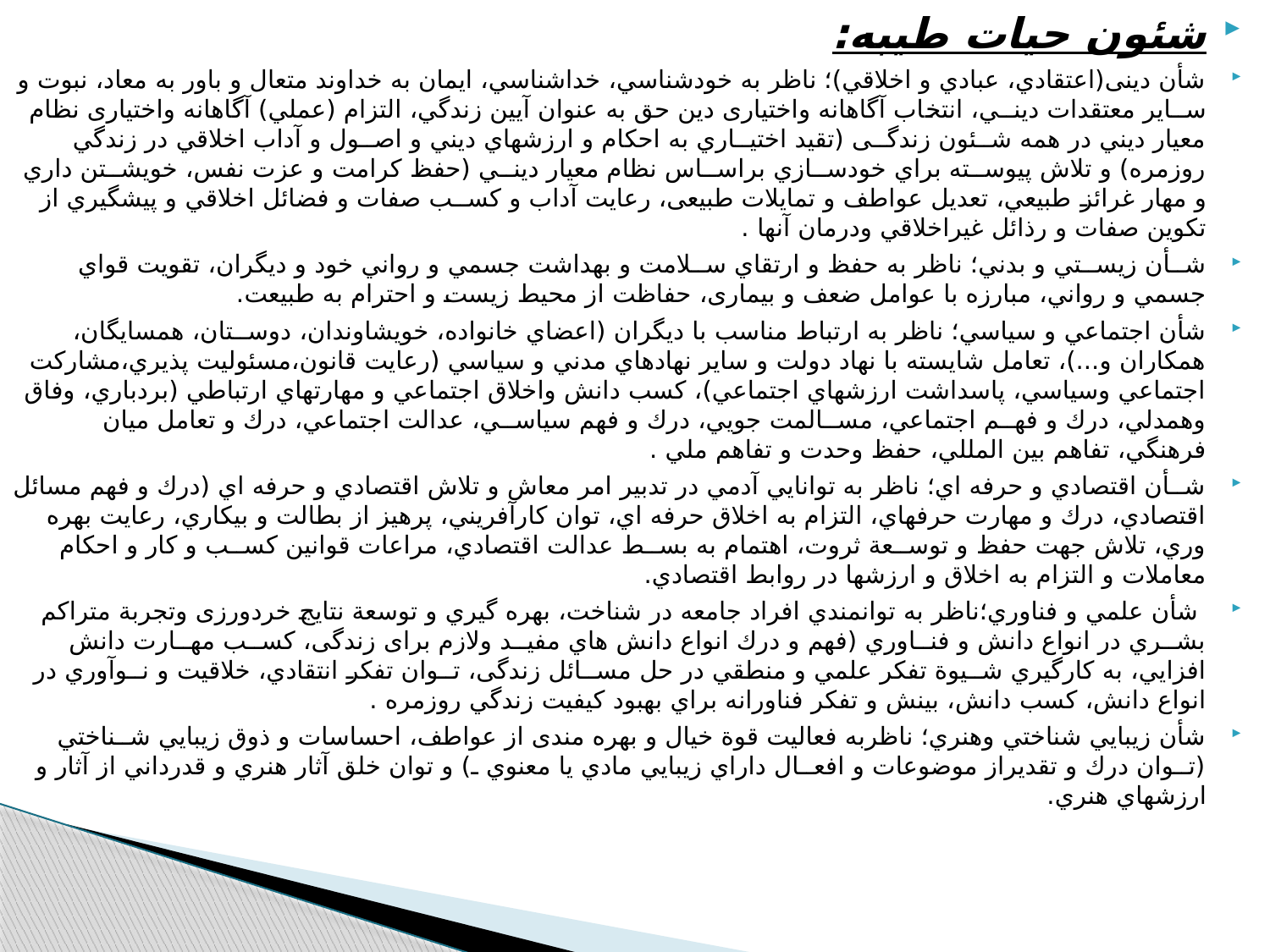

شئون حیات طیبه:
شأن دينی(اعتقادي، عبادي و اخلاقي)؛ ناظر به خودشناسي، خداشناسي، ايمان به خداوند متعال و باور به معاد، نبوت و ســاير معتقدات دينــي، انتخاب آگاهانه واختياری دين حق به عنوان آيين زندگي، التزام (عملي) آگاهانه واختياری نظام معيار ديني در همه شــئون زندگــی (تقيد اختيــاري به احكام و ارزشهاي ديني و اصــول و آداب اخلاقي در زندگي روزمره) و تلاش پيوســته براي خودســازي براســاس نظام معيار دينــي (حفظ كرامت و عزت نفس، خويشــتن داري و مهار غرائز طبيعي، تعديل عواطف و تمايلات طبيعی، رعايت آداب و كســب صفات و فضائل اخلاقي و پيشگيري از تكوين صفات و رذائل غيراخلاقي ودرمان آنها .
شــأن زيســتي و بدني؛ ناظر به حفظ و ارتقاي ســلامت و بهداشت جسمي و رواني خود و ديگران، تقويت قواي جسمي و رواني، مبارزه با عوامل ضعف و بیماری، حفاظت از محیط زیست و احترام به طبیعت.
شأن اجتماعي و سياسي؛ ناظر به ارتباط مناسب با ديگران (اعضاي خانواده، خويشاوندان، دوســتان، همسايگان، همكاران و...)، تعامل شايسته با نهاد دولت و ساير نهادهاي مدني و سياسي (رعايت قانون،مسئوليت پذيري،مشاركت اجتماعي وسياسي، پاسداشت ارزشهاي اجتماعي)، كسب دانش واخلاق اجتماعي و مهارتهاي ارتباطي (بردباري، وفاق وهمدلي، درك و فهــم اجتماعي، مســالمت جويي، درك و فهم سياســي، عدالت اجتماعي، درك و تعامل ميان فرهنگي، تفاهم بين المللي، حفظ وحدت و تفاهم ملي .
شــأن اقتصادي و حرفه اي؛ ناظر به توانايي آدمي در تدبير امر معاش و تلاش اقتصادي و حرفه اي (درك و فهم مسائل اقتصادي، درك و مهارت حرفهاي، التزام به اخلاق حرفه اي، توان كارآفريني، پرهيز از بطالت و بيكاري، رعايت بهره وري، تلاش جهت حفظ و توســعة ثروت، اهتمام به بســط عدالت اقتصادي، مراعات قوانين كســب و كار و احكام معاملات و التزام به اخلاق و ارزشها در روابط اقتصادي.
 شأن علمي و فناوري؛ناظر به توانمندي افراد جامعه در شناخت، بهره گيري و توسعة نتايج خردورزی وتجربة متراكم بشــري در انواع دانش و فنــاوري (فهم و درك انواع دانش هاي مفيــد ولازم برای زندگی، كســب مهــارت دانش افزايي، به كارگيري شــيوة تفكر علمي و منطقي در حل مســائل زندگی، تــوان تفكر انتقادي، خلاقيت و نــوآوري در انواع دانش، كسب دانش، بينش و تفكر فناورانه براي بهبود كيفيت زندگي روزمره .
شأن زيبايي شناختي وهنري؛ ناظربه فعاليت قوة خيال و بهره مندی از عواطف، احساسات و ذوق زيبايي شــناختي (تــوان درك و تقديراز موضوعات و افعــال داراي زيبايي مادي يا معنوي ـ) و توان خلق آثار هنري و قدرداني از آثار و ارزشهاي هنري.